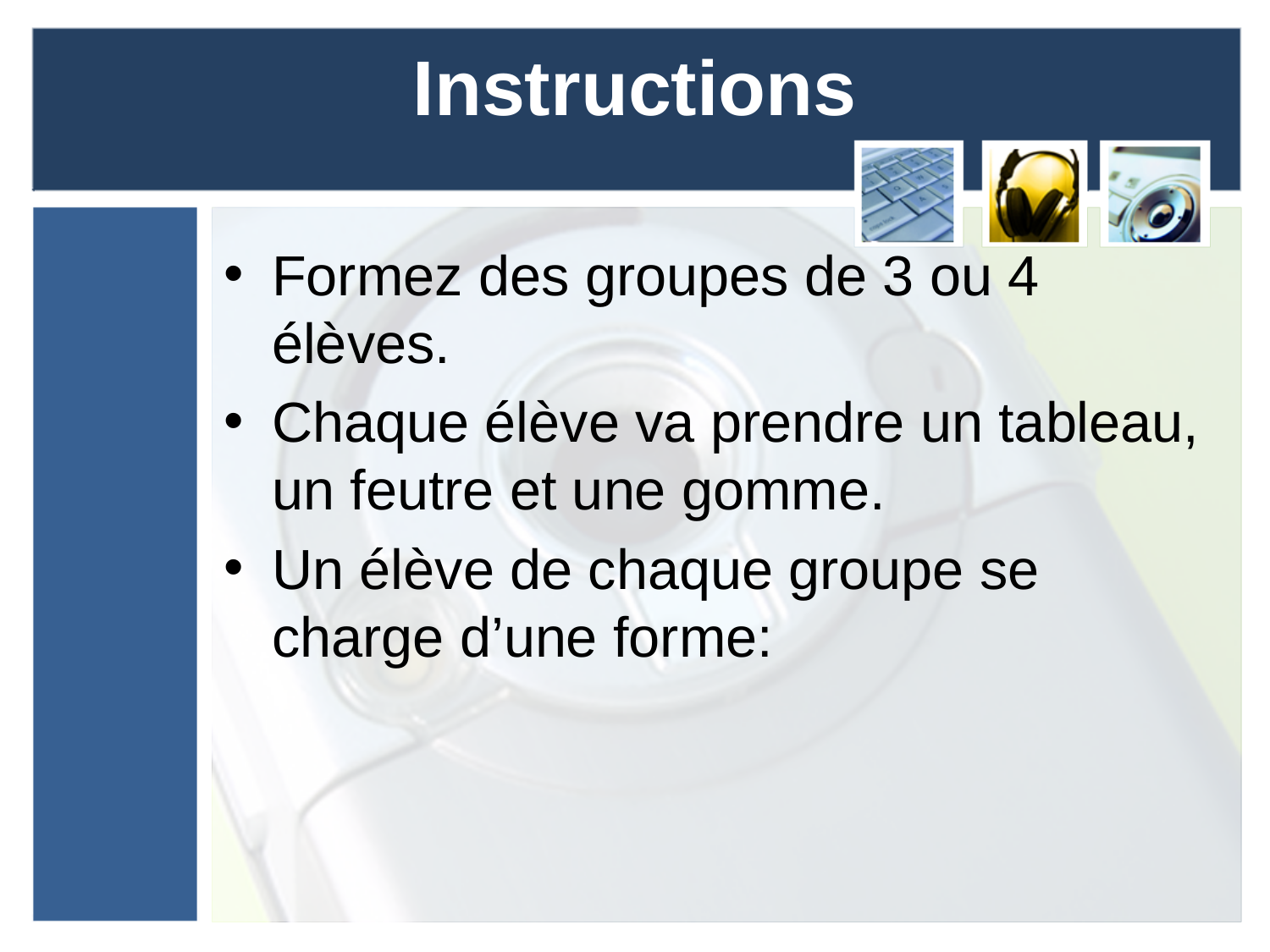

# Instructions
Formez des groupes de 3 ou 4 élèves.
Chaque élève va prendre un tableau, un feutre et une gomme.
Un élève de chaque groupe se charge d’une forme: